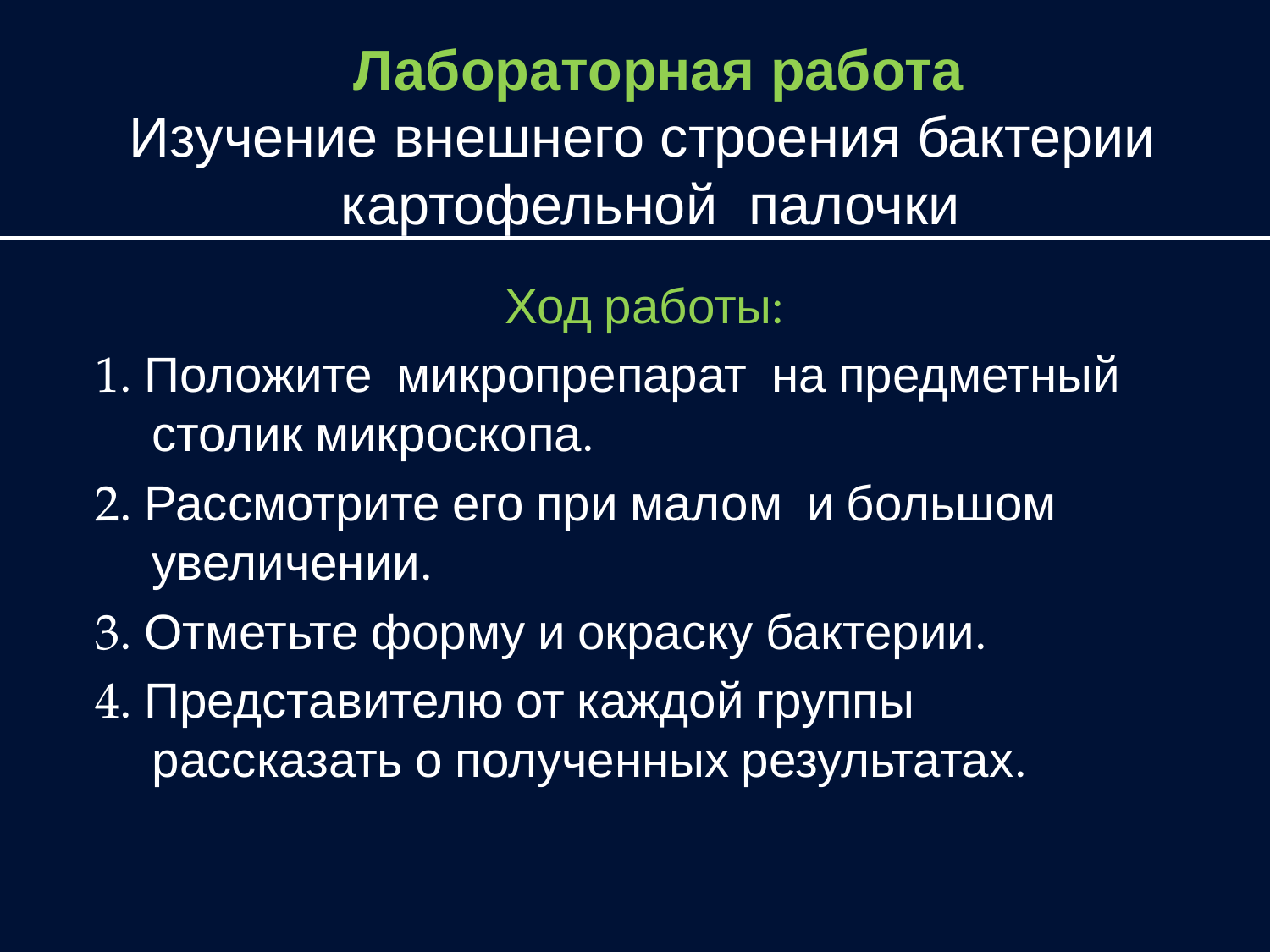

# Лабораторная работа Изучение внешнего строения бактерии  картофельной  палочки
Ход работы:
1. Положите  микропрепарат  на предметный столик микроскопа.
2. Рассмотрите его при малом  и большом  увеличении.
3. Отметьте форму и окраску бактерии.
4. Представителю от каждой группы   рассказать о полученных результатах.